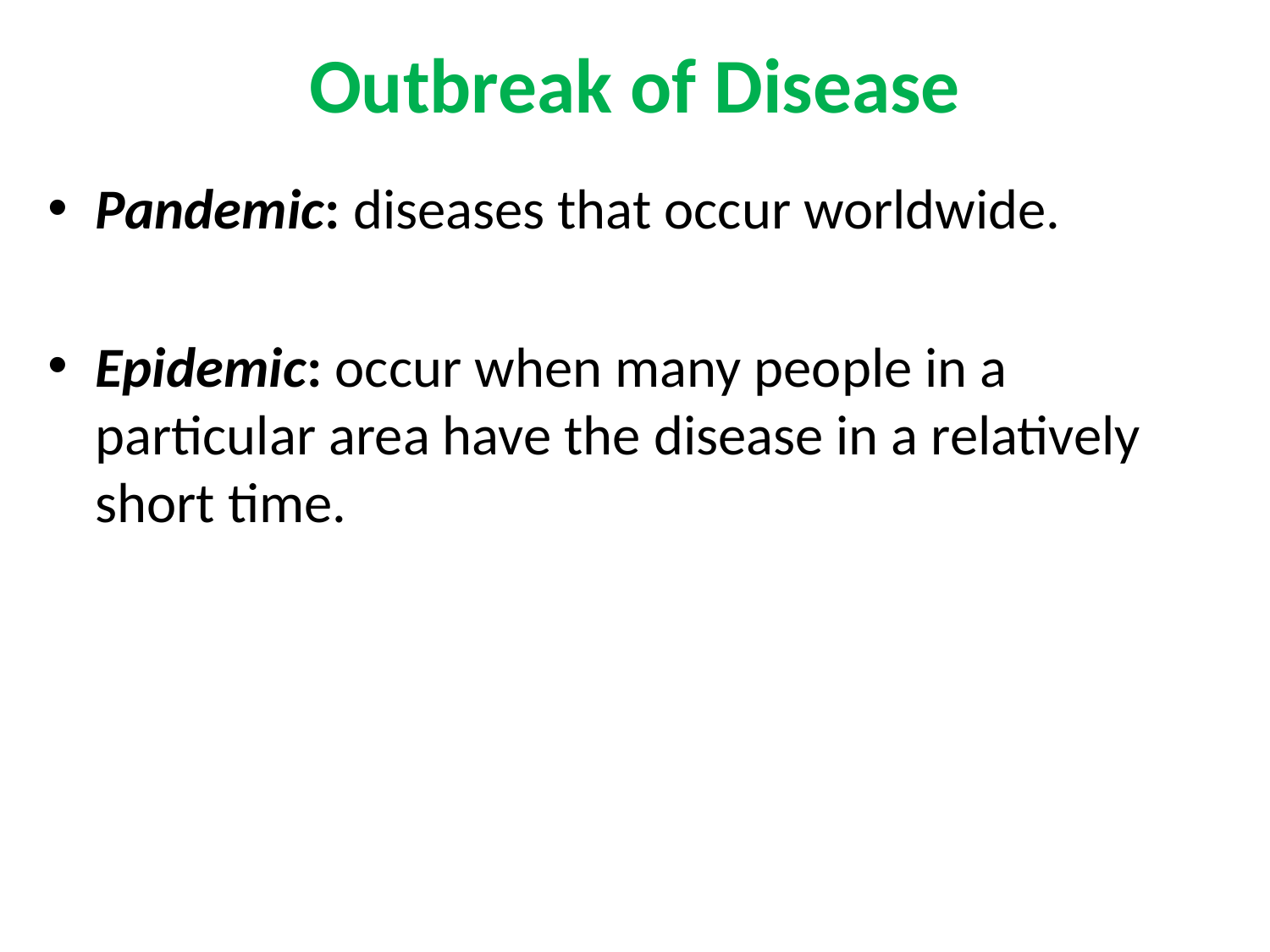

# Outbreak of Disease
Pandemic: diseases that occur worldwide.

Epidemic: occur when many people in a particular area have the disease in a relatively short time.